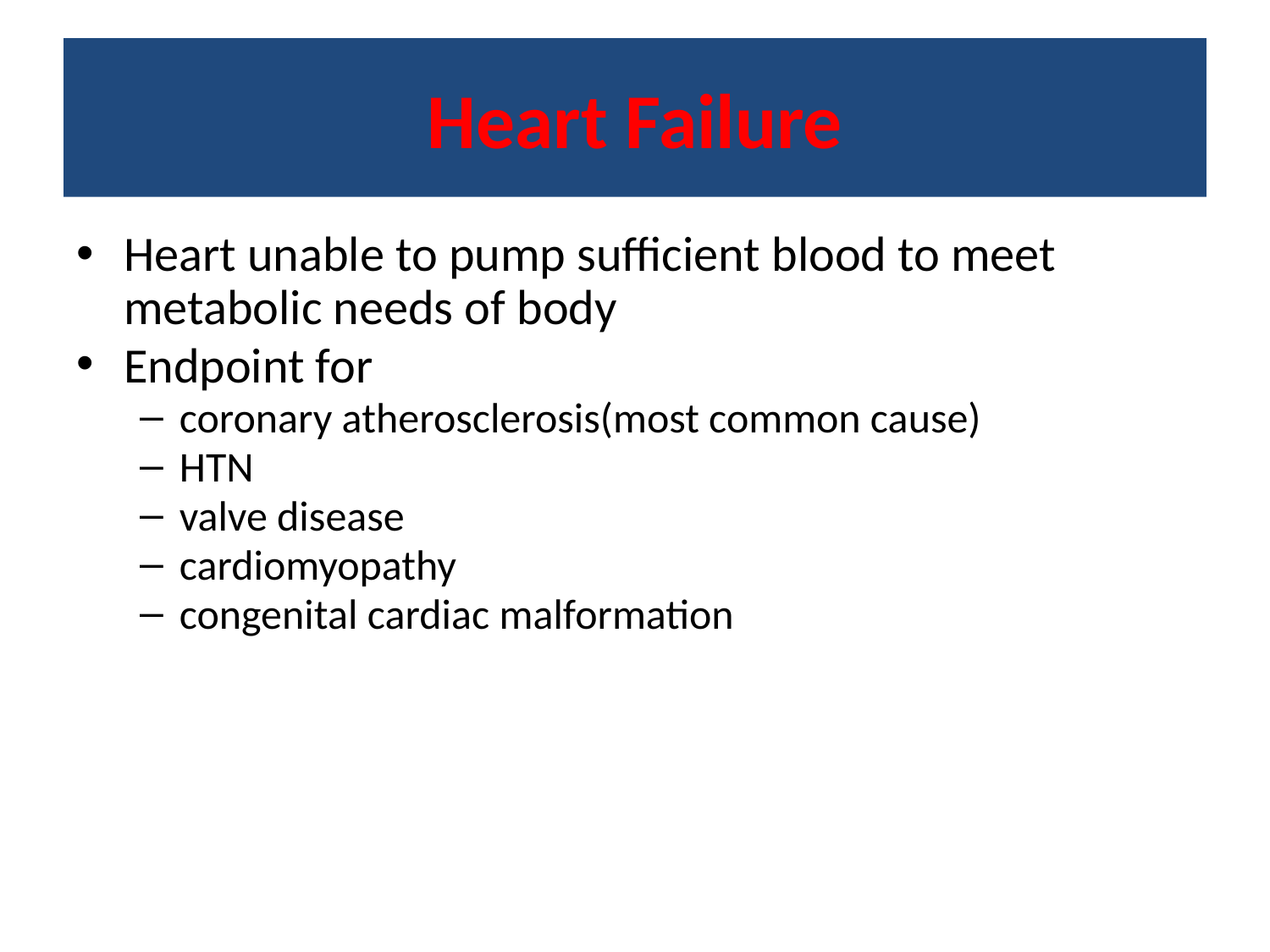

# Heart Failure
Heart unable to pump sufficient blood to meet metabolic needs of body
Endpoint for
coronary atherosclerosis(most common cause)
HTN
valve disease
cardiomyopathy
congenital cardiac malformation